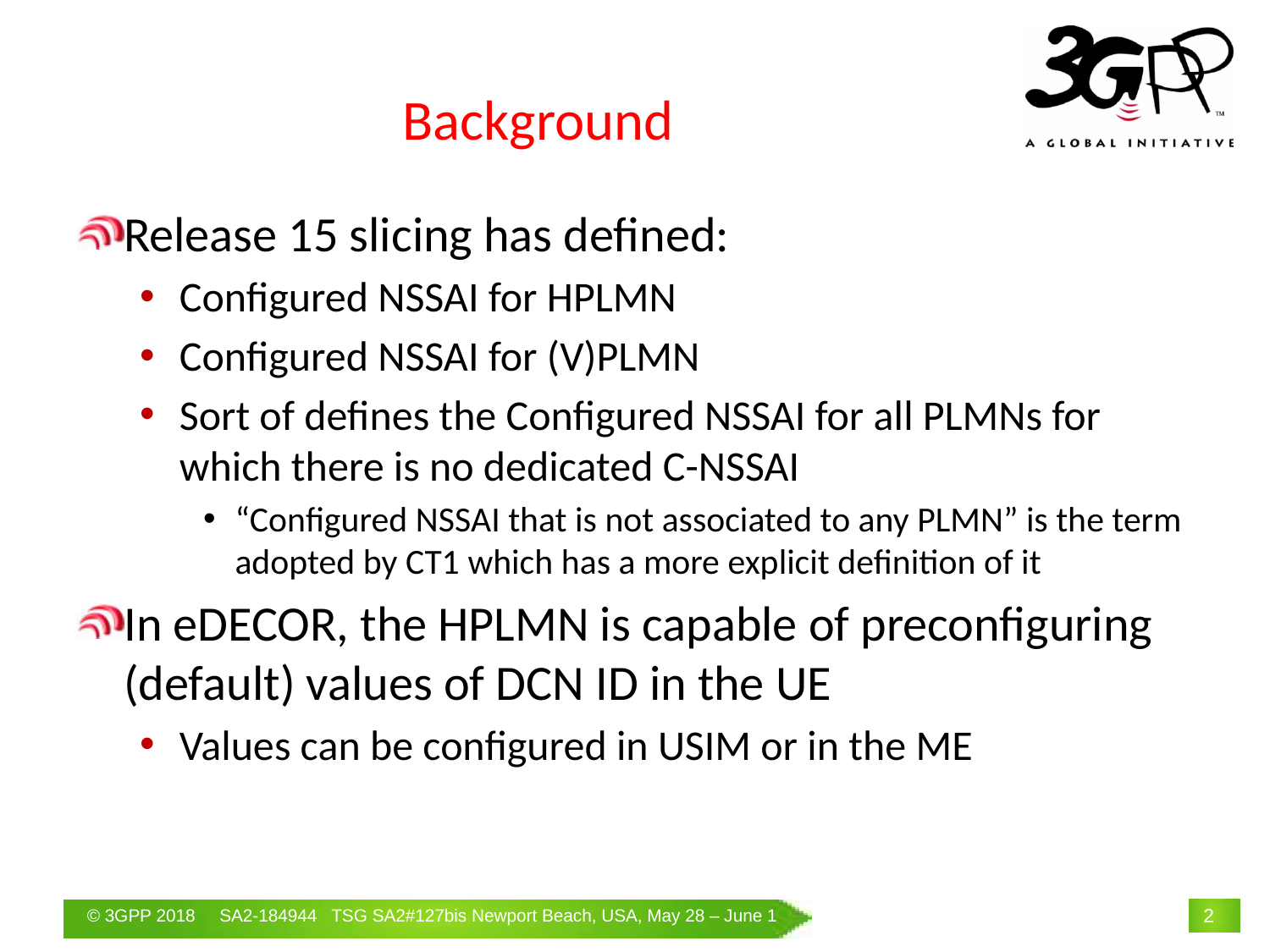

# Background
Release 15 slicing has defined:
Configured NSSAI for HPLMN
Configured NSSAI for (V)PLMN
Sort of defines the Configured NSSAI for all PLMNs for which there is no dedicated C-NSSAI
“Configured NSSAI that is not associated to any PLMN” is the term adopted by CT1 which has a more explicit definition of it
In eDECOR, the HPLMN is capable of preconfiguring (default) values of DCN ID in the UE
Values can be configured in USIM or in the ME